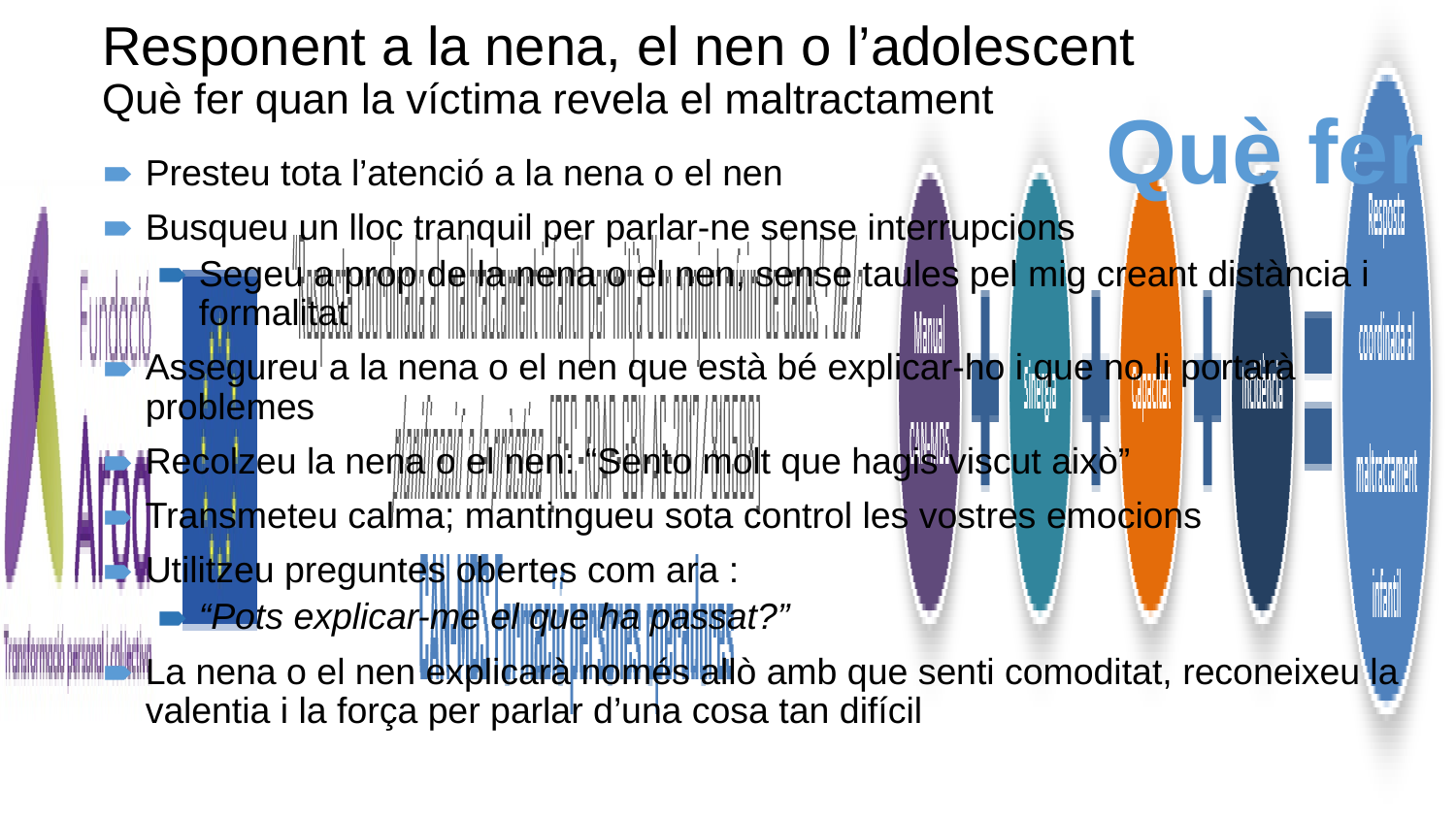

# Responent a la nena, el nen o l’adolescent Què fer quan la víctima revela el maltractament
Què fer
Presteu tota l’atenció a la nena o el nen
Busqueu un lloc tranquil per parlar-ne sense interrupcions
Segeu a prop de la nena o el nen, sense taules pel mig creant distància i formalitat
Assegureu a la nena o el nen que està bé explicar-ho i que no li portarà problemes
Recolzeu la nena o el nen: “Sento molt que hagis viscut això”
Transmeteu calma; mantingueu sota control les vostres emocions
Utilitzeu preguntes obertes com ara :
“Pots explicar-me el que ha passat?”
La nena o el nen explicarà només allò amb que senti comoditat, reconeixeu la valentia i la força per parlar d’una cosa tan difícil